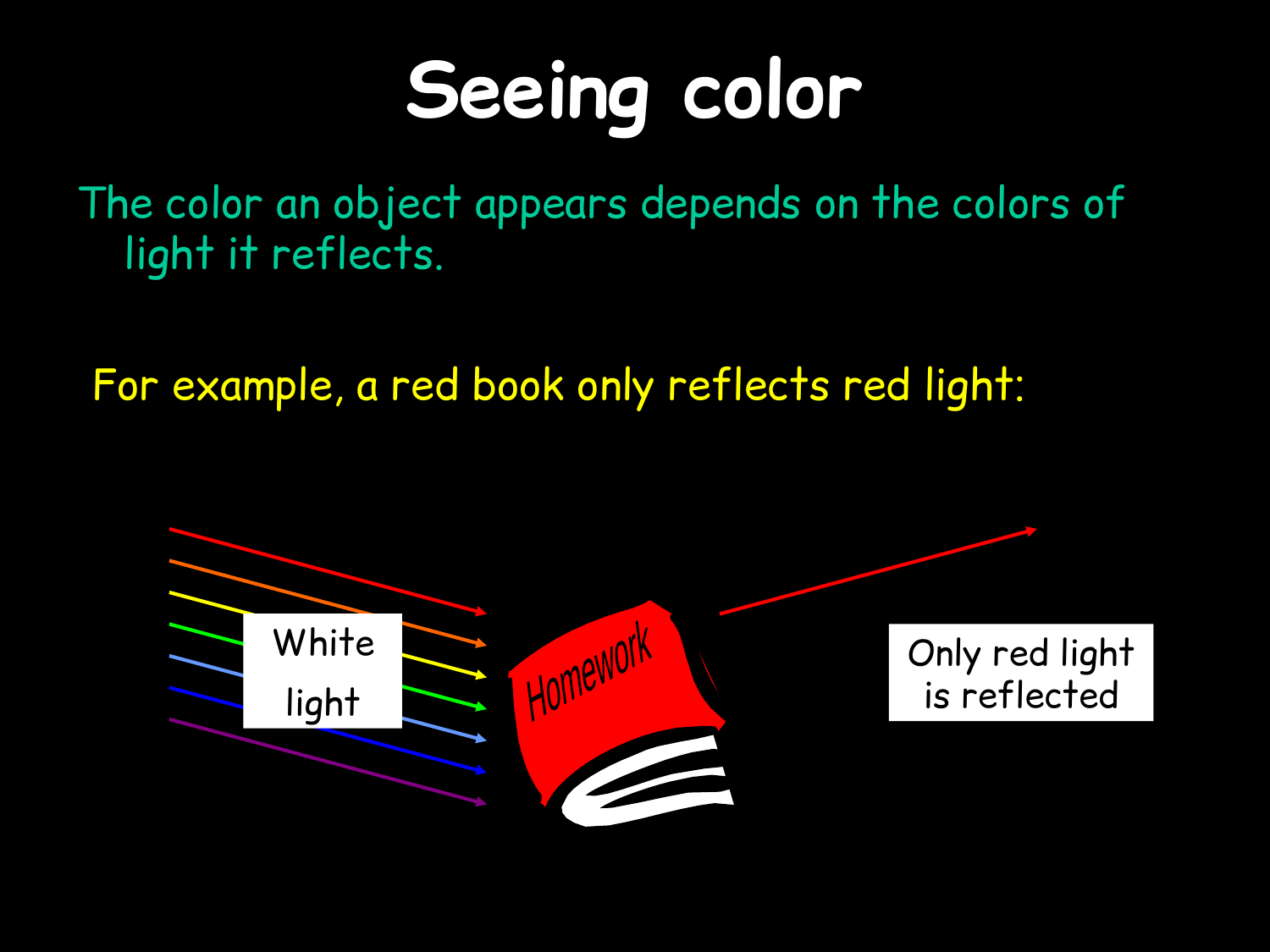

# Seeing color
The color an object appears depends on the colors of light it reflects.
For example, a red book only reflects red light:

Homework

White
light
Only red light is reflected